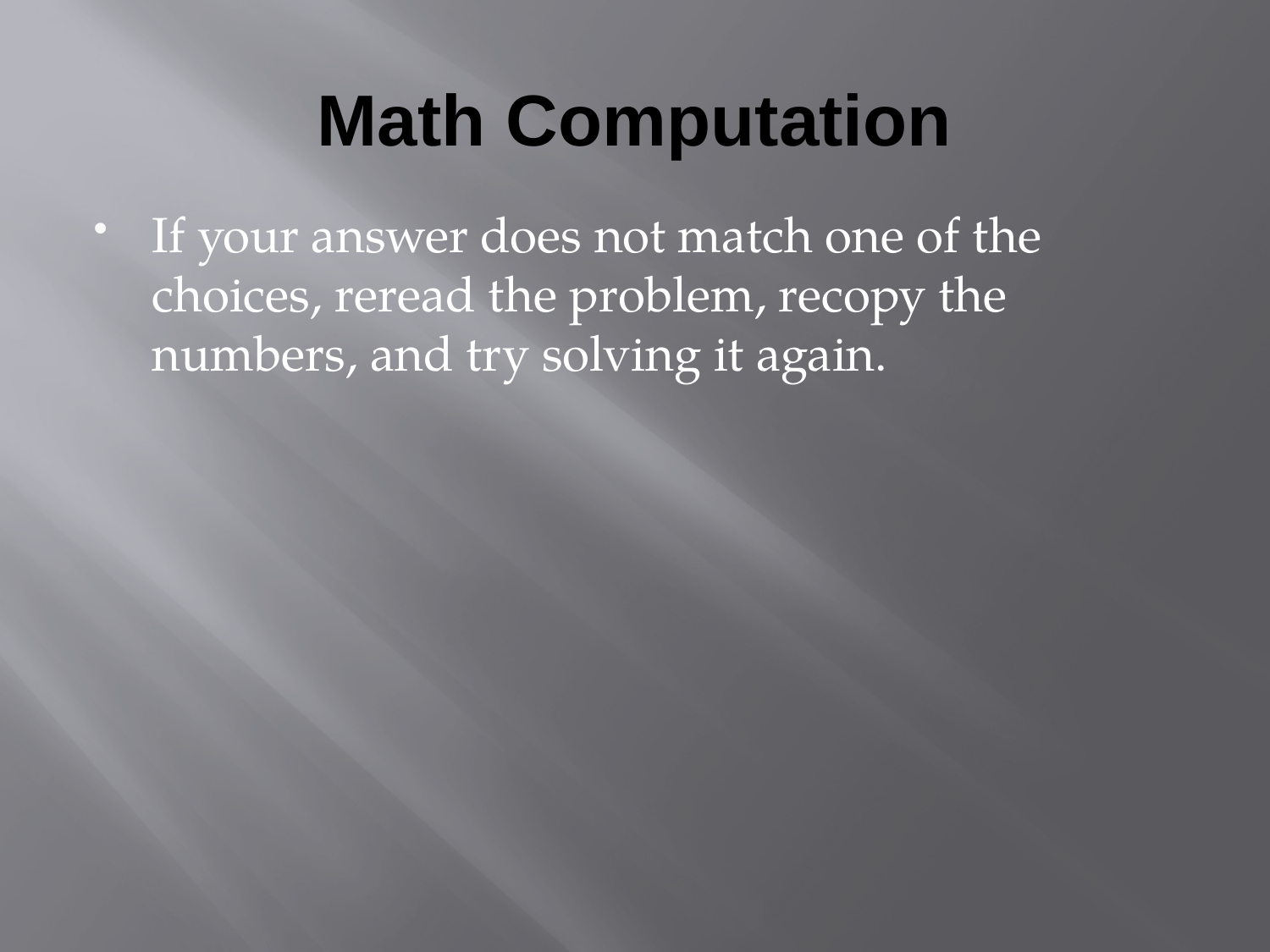

# Math Computation
If your answer does not match one of the choices, reread the problem, recopy the numbers, and try solving it again.